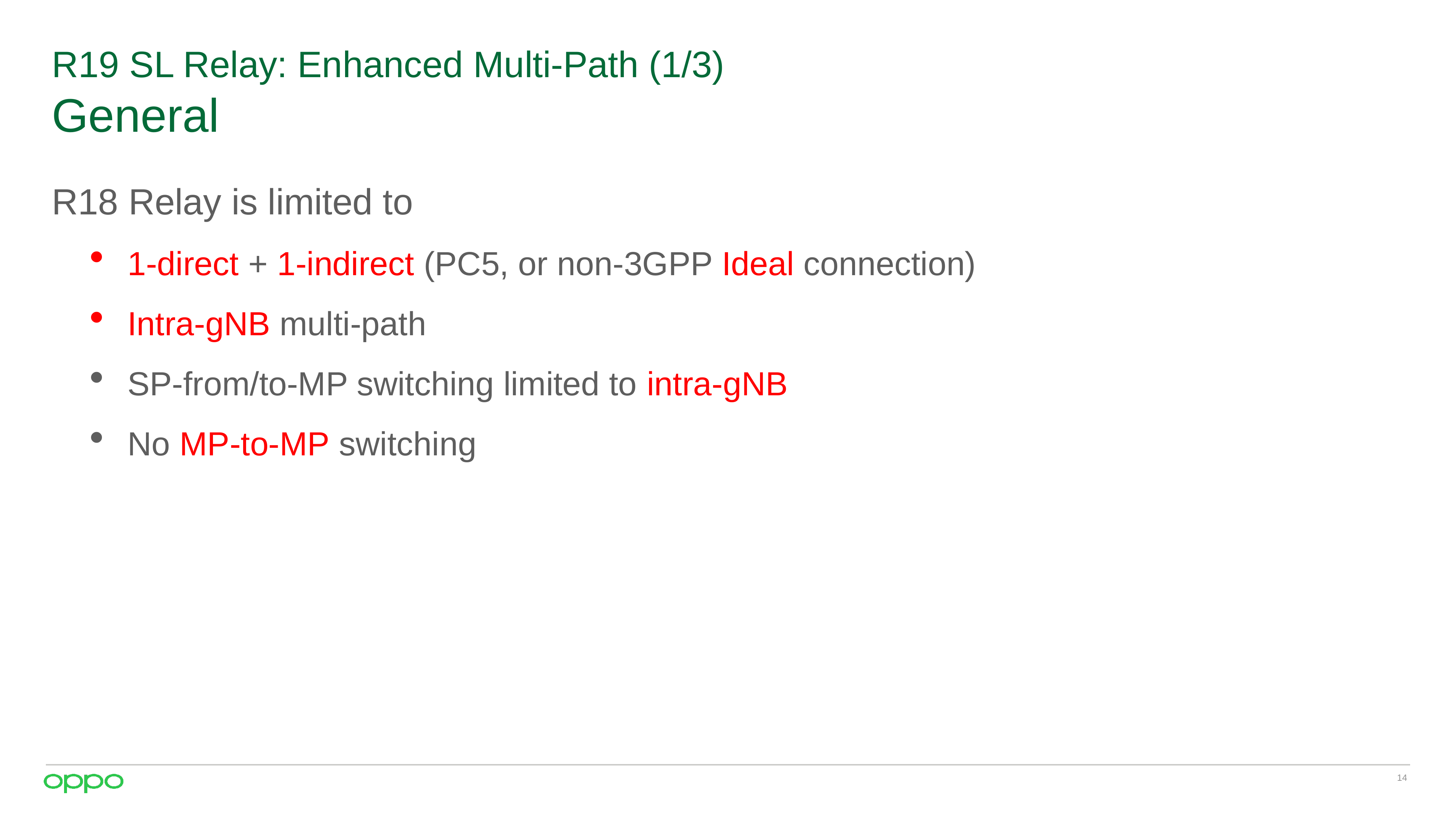

# R19 SL Relay: Enhanced Multi-Path (1/3) General
R18 Relay is limited to
1-direct + 1-indirect (PC5, or non-3GPP Ideal connection)
Intra-gNB multi-path
SP-from/to-MP switching limited to intra-gNB
No MP-to-MP switching